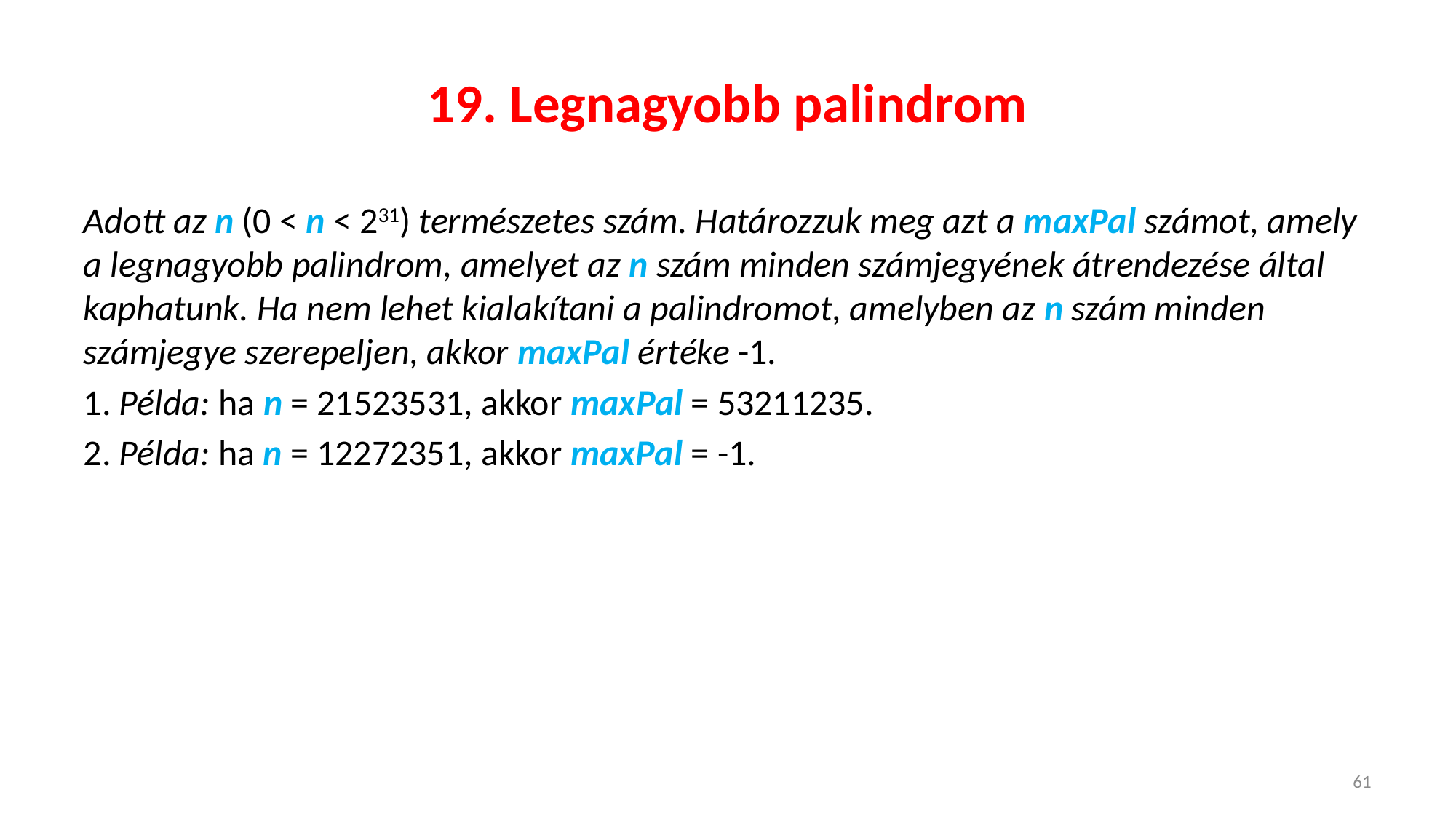

# 19. Legnagyobb palindrom
Adott az n (0 < n < 231) természetes szám. Határozzuk meg azt a maxPal számot, amely a legnagyobb palindrom, amelyet az n szám minden számjegyének átrendezése által kaphatunk. Ha nem lehet kialakítani a palindromot, amelyben az n szám minden számjegye szerepeljen, akkor maxPal értéke -1.
1. Példa: ha n = 21523531, akkor maxPal = 53211235.
2. Példa: ha n = 12272351, akkor maxPal = -1.
61